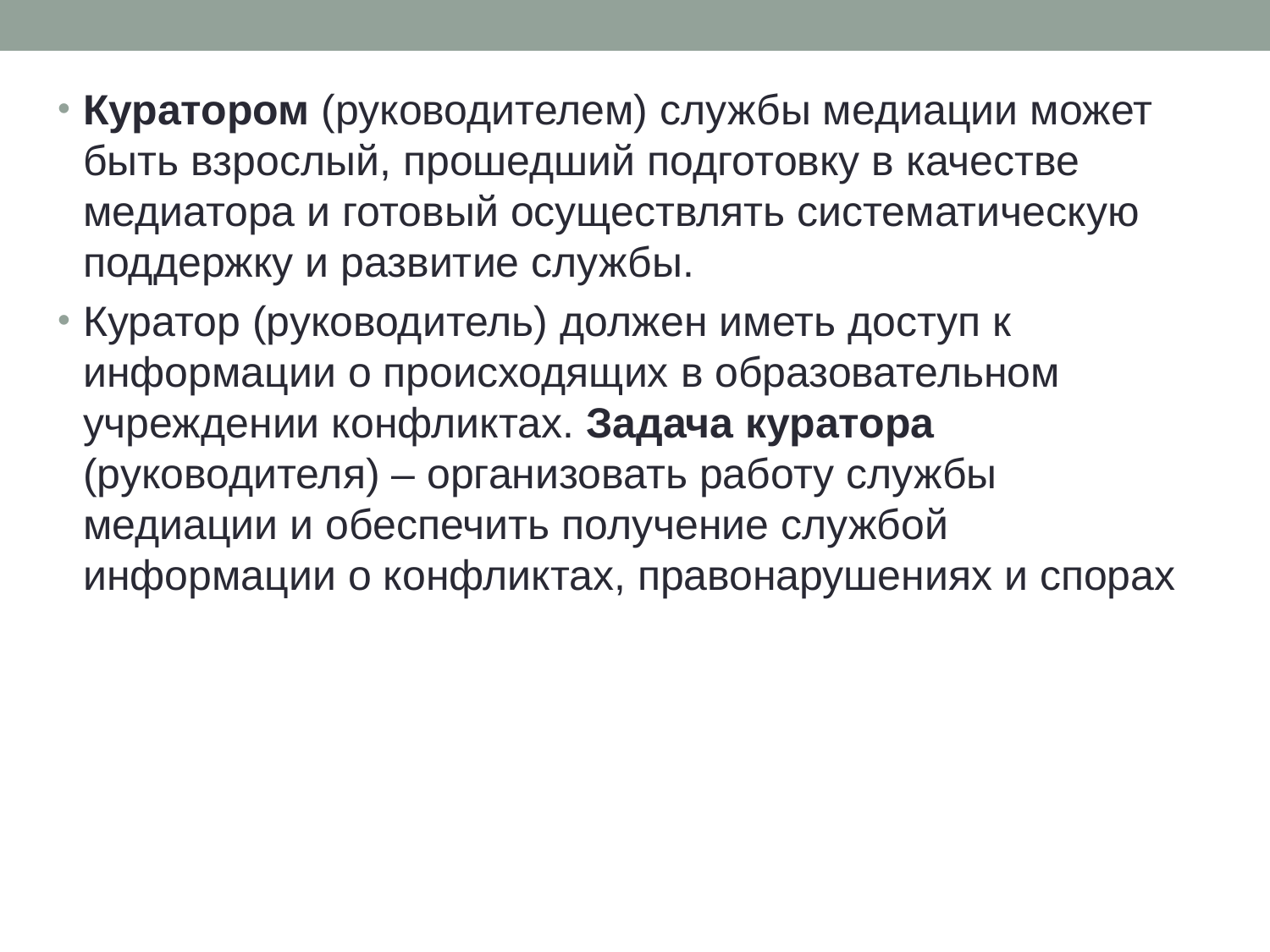

Куратором (руководителем) службы медиации может быть взрослый, прошедший подготовку в качестве медиатора и готовый осуществлять систематическую поддержку и развитие службы.
Куратор (руководитель) должен иметь доступ к информации о происходящих в образовательном учреждении конфликтах. Задача куратора (руководителя) – организовать работу службы медиации и обеспечить получение службой информации о конфликтах, правонарушениях и спорах